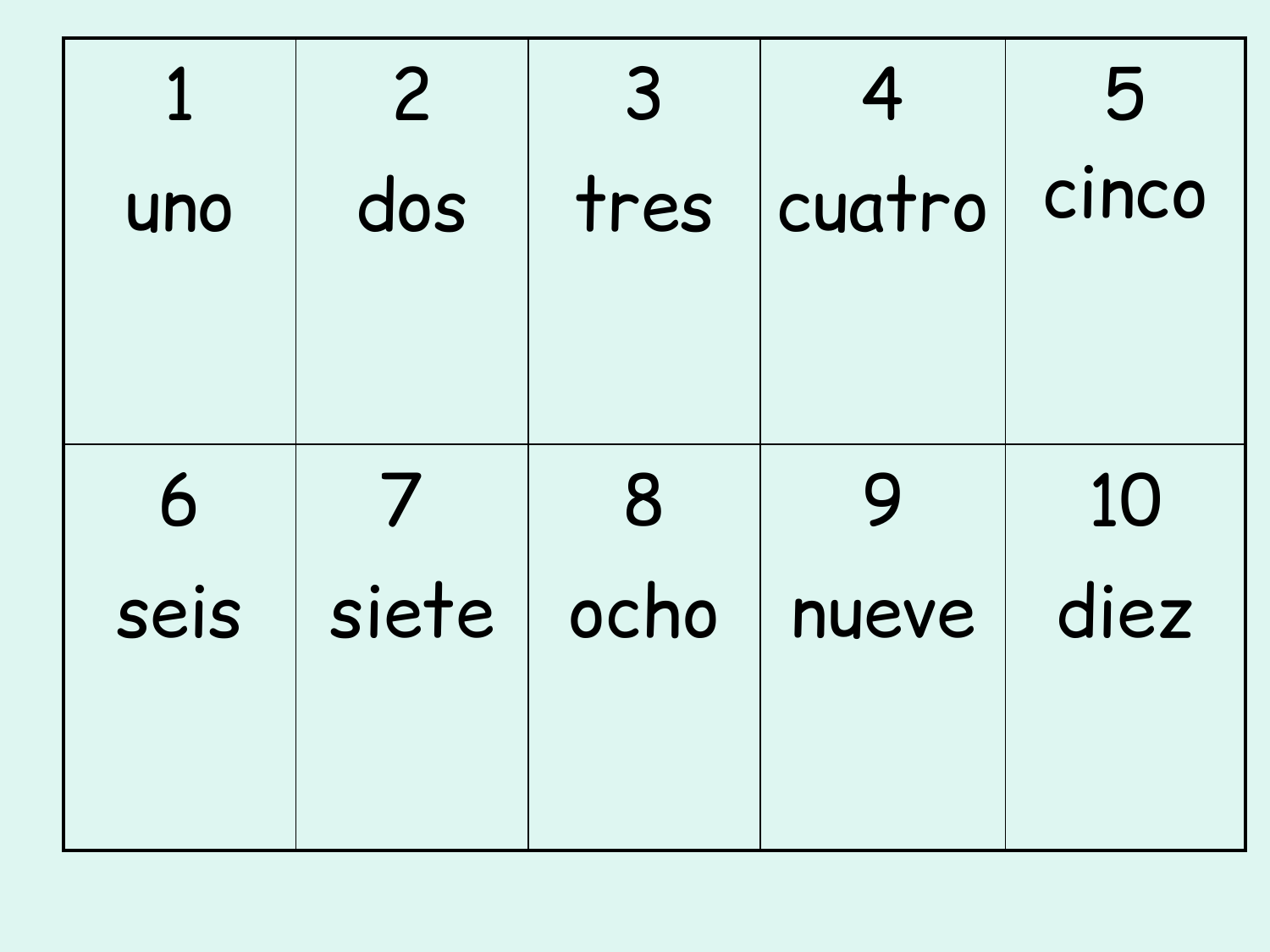

| 1 uno | 2 dos | 3 tres | 4 cuatro | 5 cinco |
| --- | --- | --- | --- | --- |
| 6 seis | 7 siete | 8 ocho | 9 nueve | 10 diez |